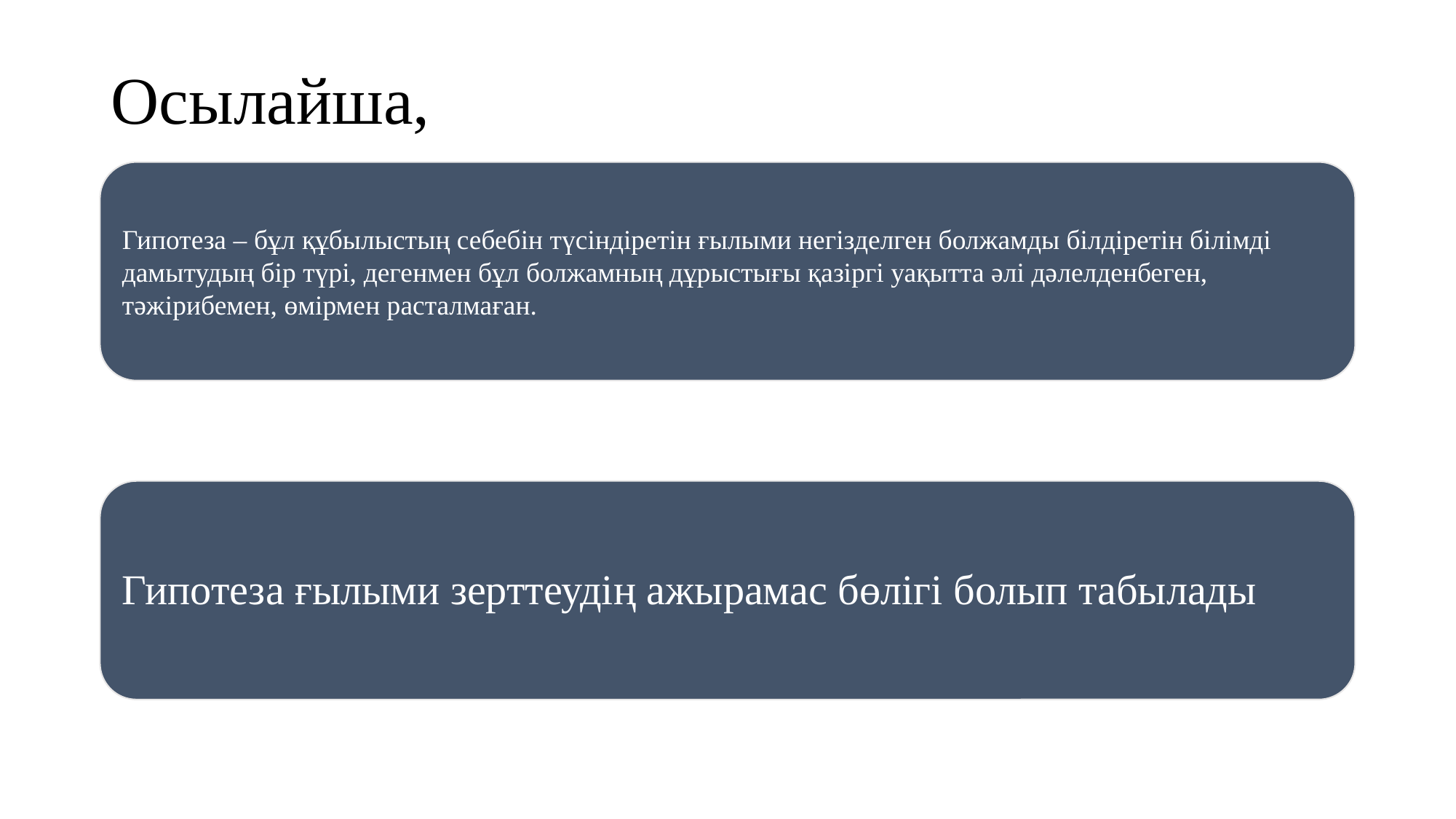

# Осылайша,
Гипотеза – бұл құбылыстың себебін түсіндіретін ғылыми негізделген болжамды білдіретін білімді дамытудың бір түрі, дегенмен бұл болжамның дұрыстығы қазіргі уақытта әлі дәлелденбеген, тәжірибемен, өмірмен расталмаған.
Гипотеза ғылыми зерттеудің ажырамас бөлігі болып табылады